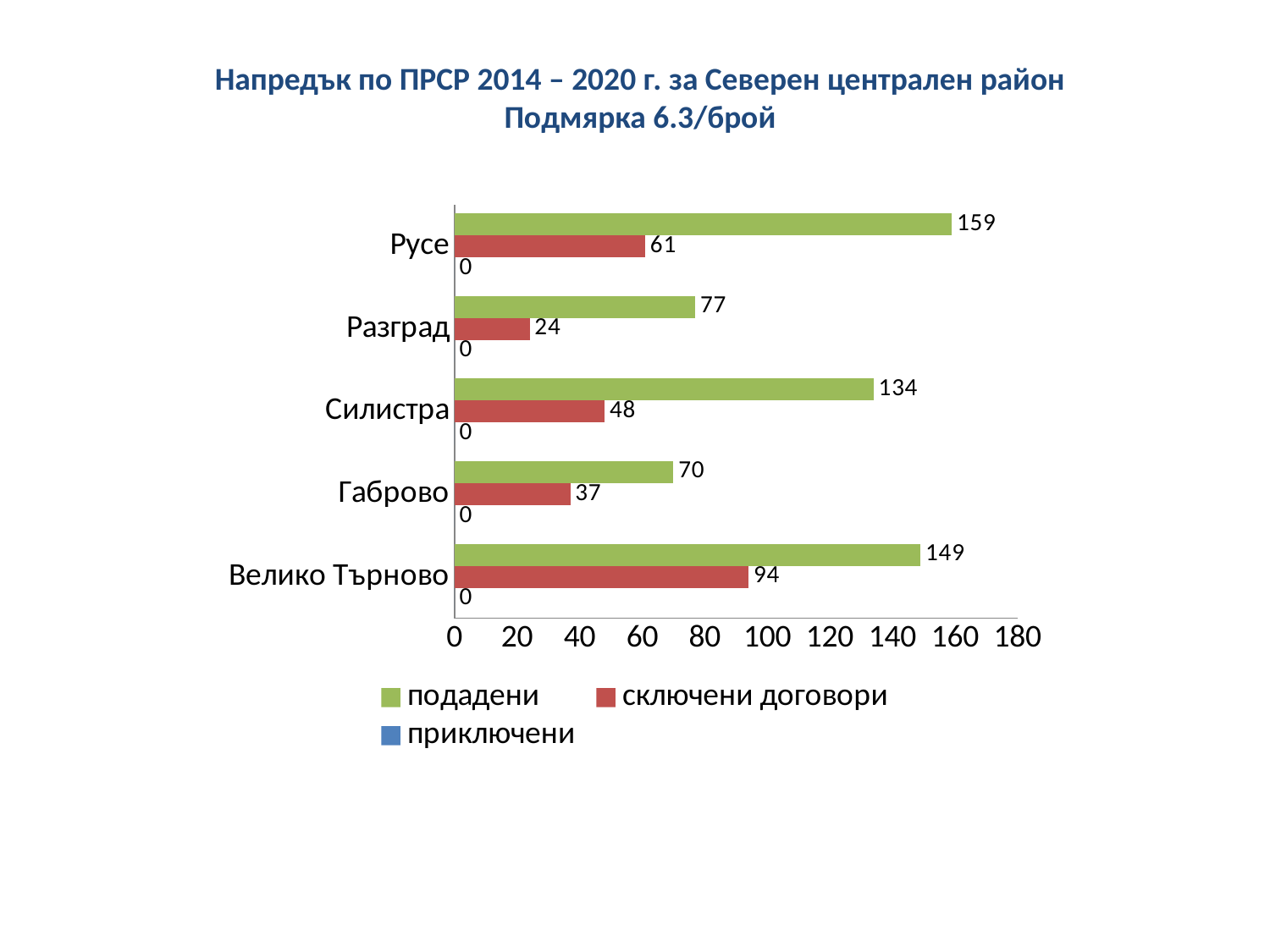

Напредък по ПРСР 2014 – 2020 г. за Северен централен район
Подмярка 6.3/брой

### Chart

| Category | приключени | сключени договори | подадени |
|---|---|---|---|
| Велико Търново | 0.0 | 94.0 | 149.0 |
| Габрово | 0.0 | 37.0 | 70.0 |
| Силистра | 0.0 | 48.0 | 134.0 |
| Разград | 0.0 | 24.0 | 77.0 |
| Русе | 0.0 | 61.0 | 159.0 |